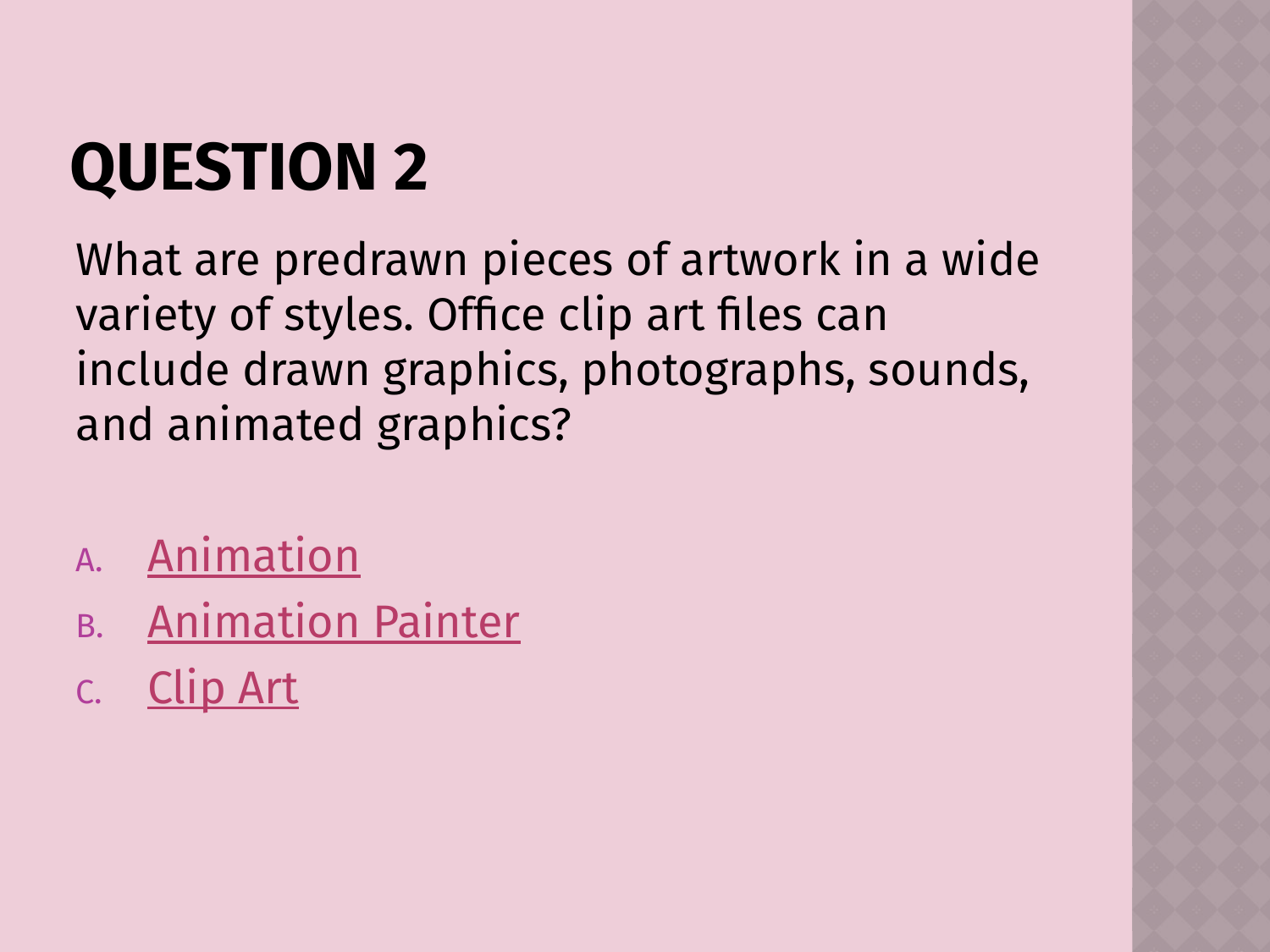

# Question 2
What are predrawn pieces of artwork in a wide variety of styles. Office clip art files can include drawn graphics, photographs, sounds, and animated graphics?

Animation
Animation Painter
Clip Art